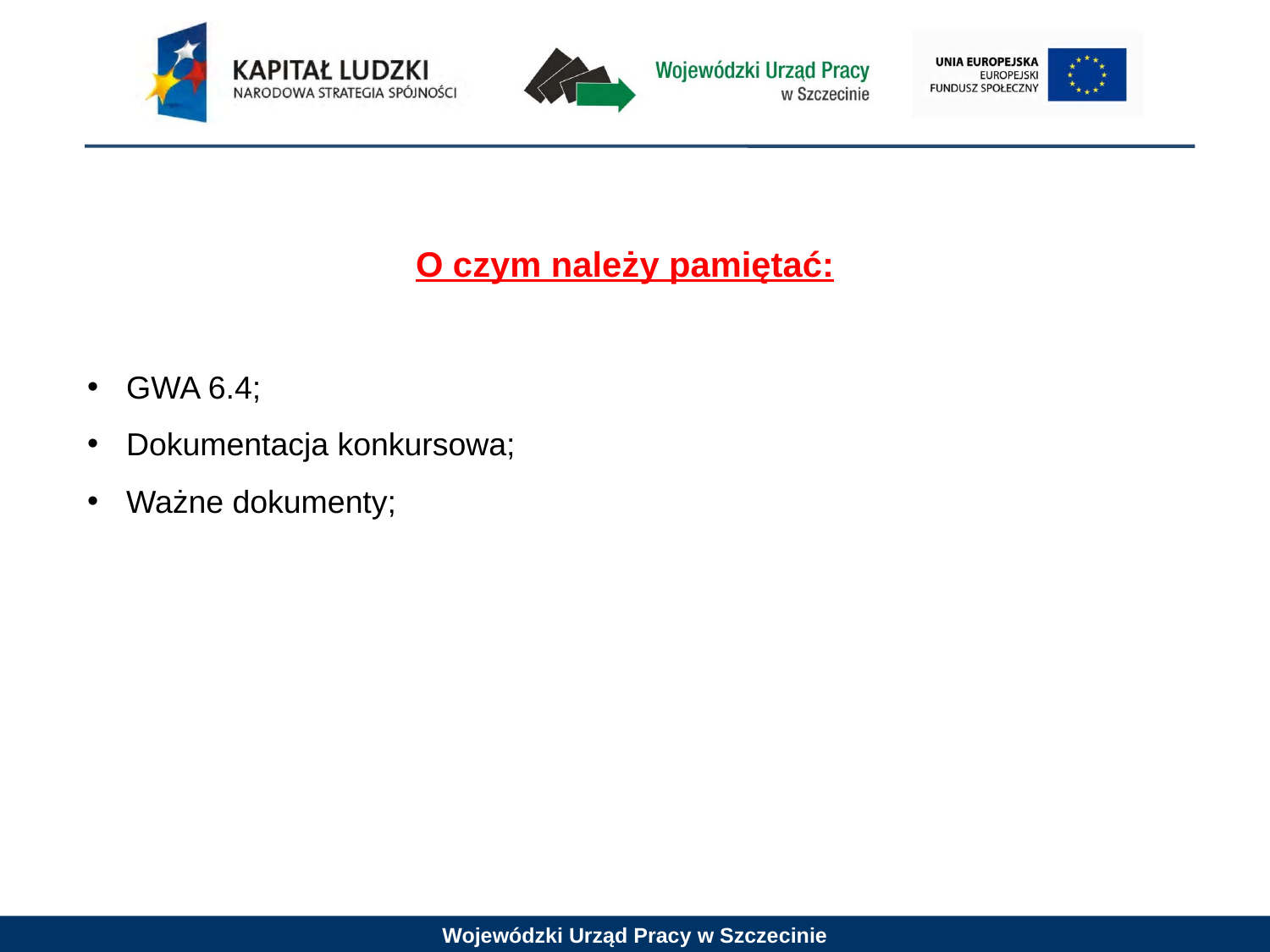

O czym należy pamiętać:

 GWA 6.4;
 Dokumentacja konkursowa;
 Ważne dokumenty;